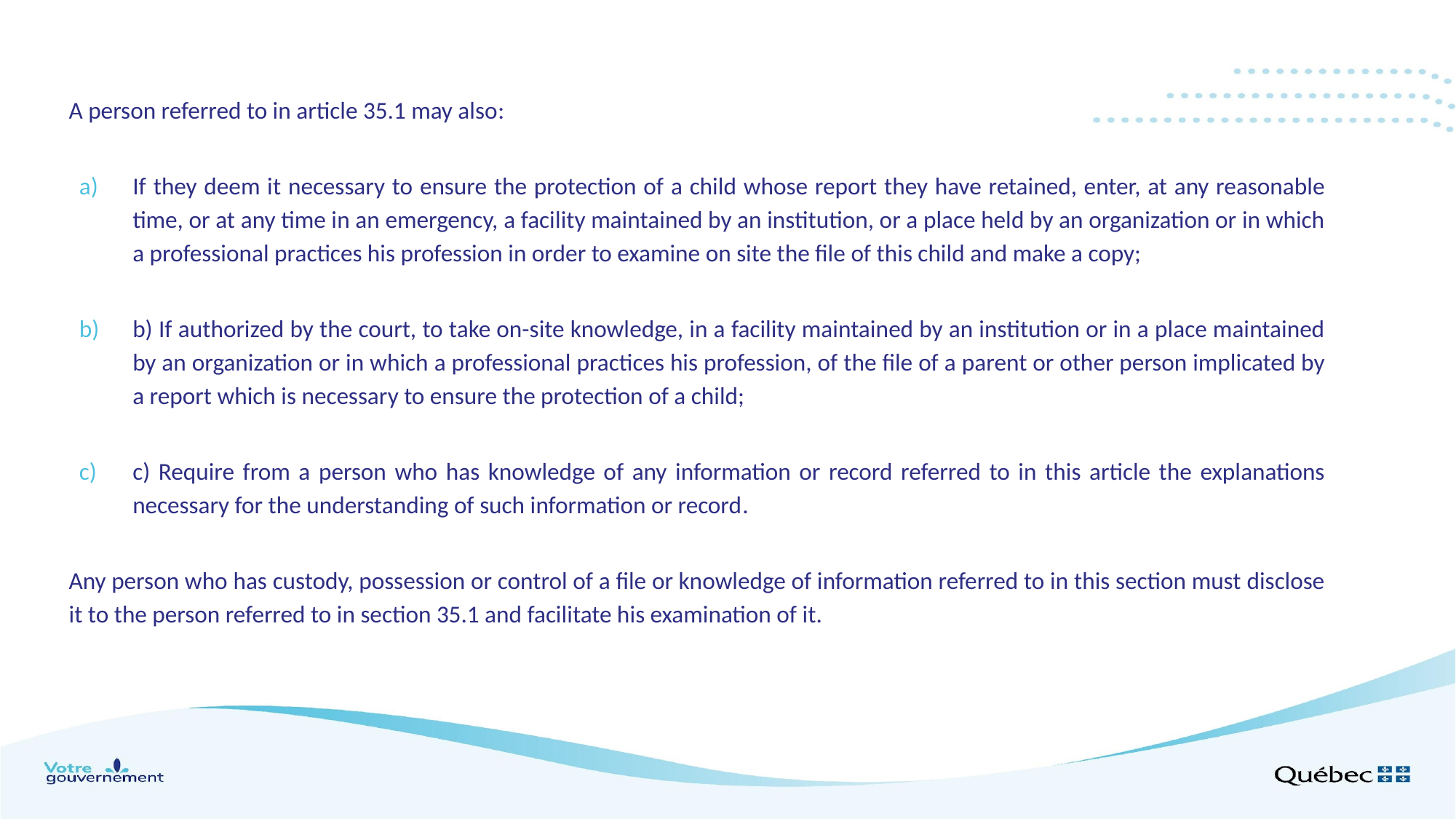

A person referred to in article 35.1 may also:

If they deem it necessary to ensure the protection of a child whose report they have retained, enter, at any reasonable time, or at any time in an emergency, a facility maintained by an institution, or a place held by an organization or in which a professional practices his profession in order to examine on site the file of this child and make a copy;

b) If authorized by the court, to take on-site knowledge, in a facility maintained by an institution or in a place maintained by an organization or in which a professional practices his profession, of the file of a parent or other person implicated by a report which is necessary to ensure the protection of a child;

c) Require from a person who has knowledge of any information or record referred to in this article the explanations necessary for the understanding of such information or record.

Any person who has custody, possession or control of a file or knowledge of information referred to in this section must disclose it to the person referred to in section 35.1 and facilitate his examination of it.